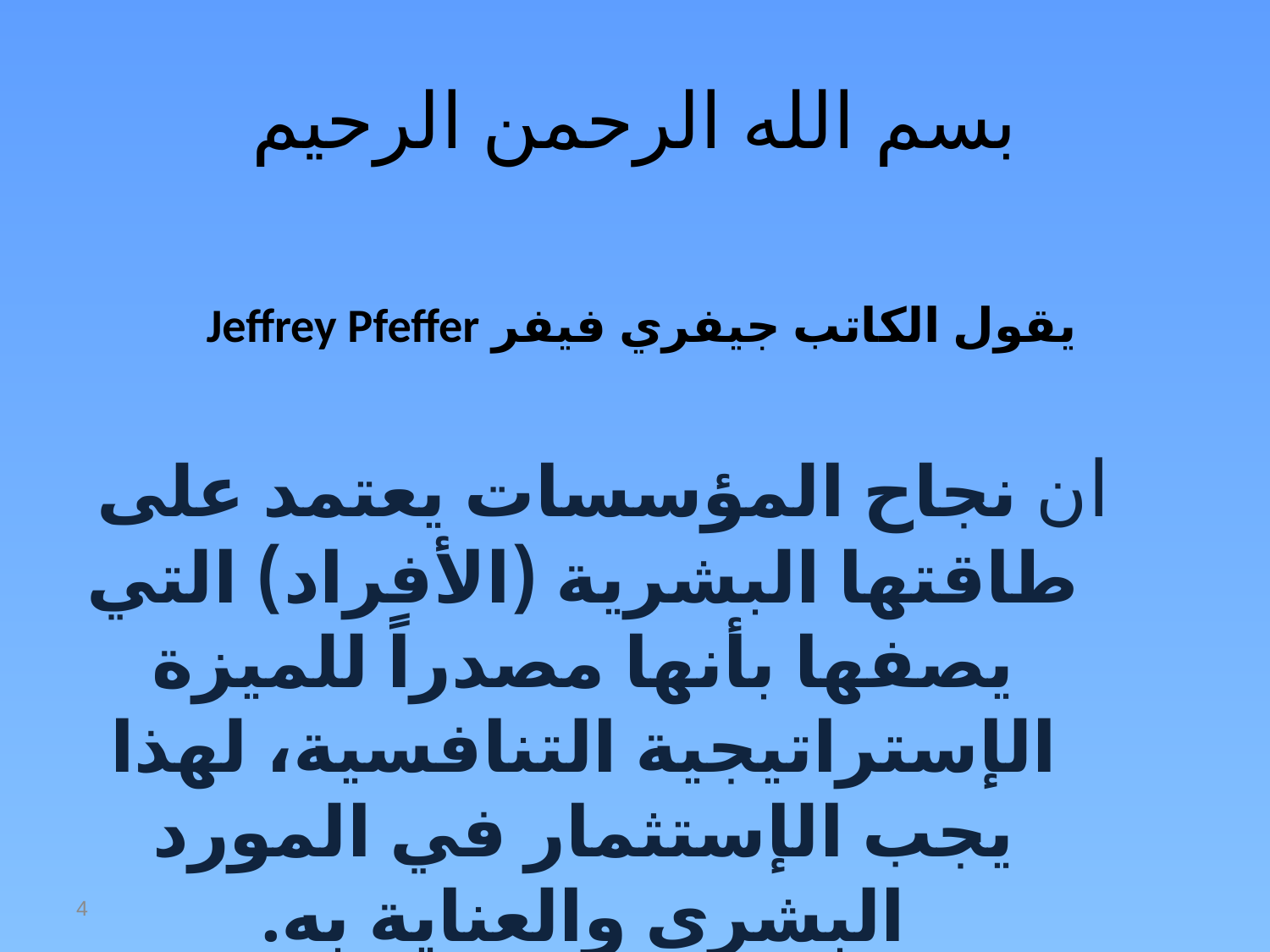

# بسم الله الرحمن الرحيم

يقول الكاتب جيفري فيفر Jeffrey Pfeffer

ان نجاح المؤسسات يعتمد على طاقتها البشرية (الأفراد) التي يصفها بأنها مصدراً للميزة الإستراتيجية التنافسية، لهذا يجب الإستثمار في المورد البشري والعناية به.

4